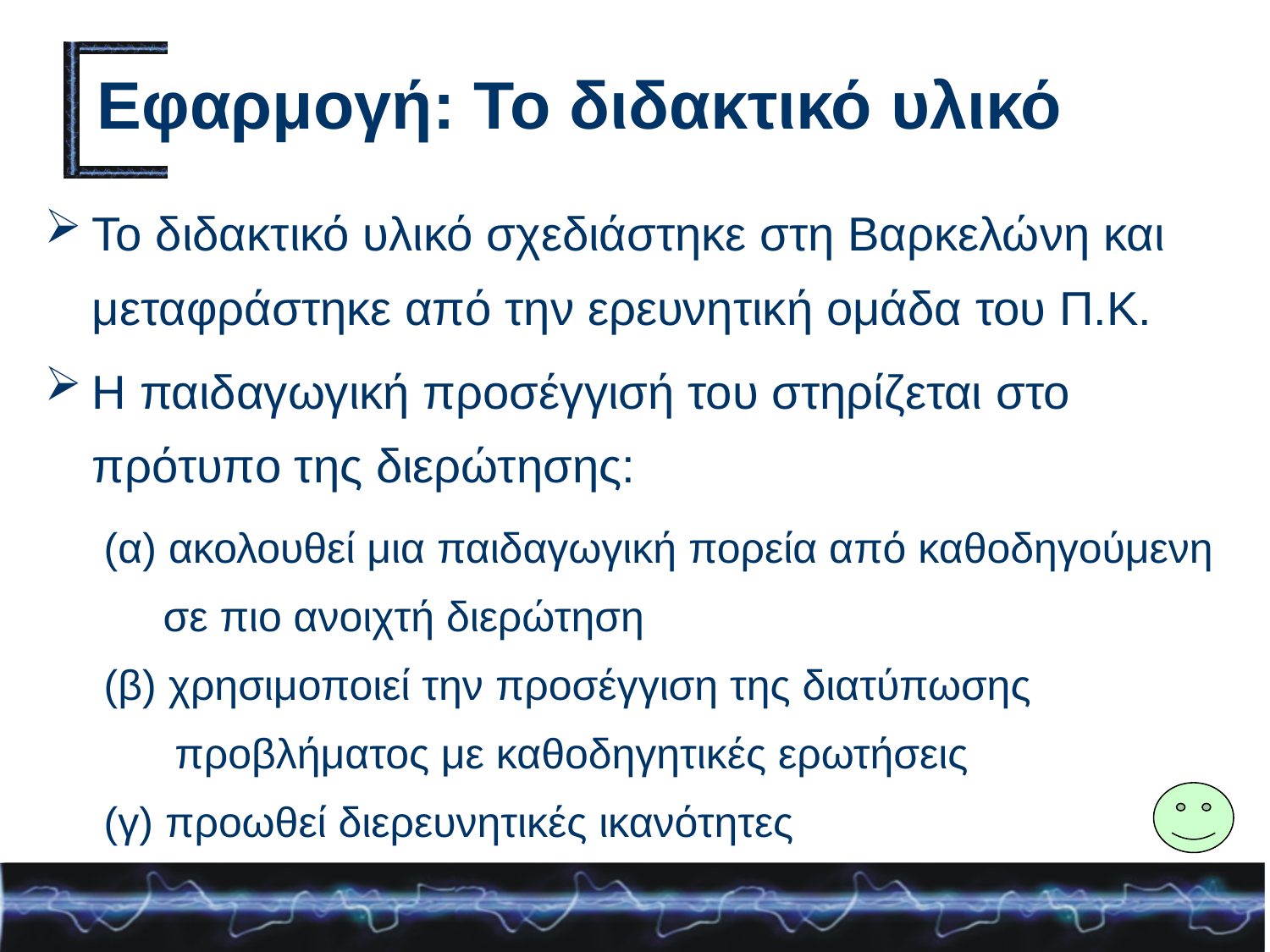

# Εφαρμογή: Το διδακτικό υλικό
Το διδακτικό υλικό σχεδιάστηκε στη Βαρκελώνη και μεταφράστηκε από την ερευνητική ομάδα του Π.Κ.
Η παιδαγωγική προσέγγισή του στηρίζεται στο πρότυπο της διερώτησης:
	 (α) ακολουθεί μια παιδαγωγική πορεία από καθοδηγούμενη
          σε πιο ανοιχτή διερώτηση
	 (β) χρησιμοποιεί την προσέγγιση της διατύπωσης
           προβλήματος με καθοδηγητικές ερωτήσεις
	 (γ) προωθεί διερευνητικές ικανότητες